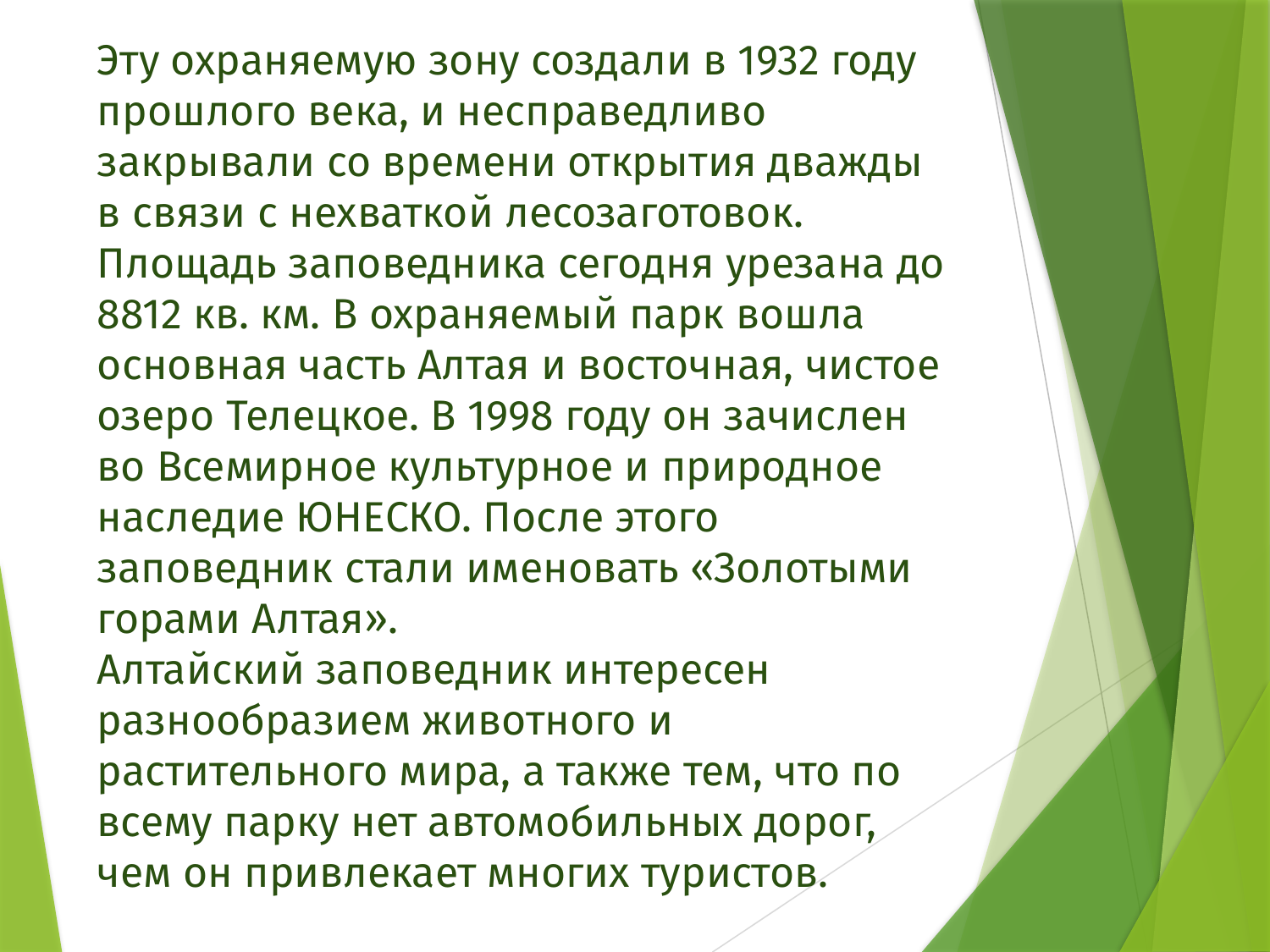

# Эту охраняемую зону создали в 1932 году прошлого века, и несправедливо закрывали со времени открытия дважды в связи с нехваткой лесозаготовок. Площадь заповедника сегодня урезана до 8812 кв. км. В охраняемый парк вошла основная часть Алтая и восточная, чистое озеро Телецкое. В 1998 году он зачислен во Всемирное культурное и природное наследие ЮНЕСКО. После этого заповедник стали именовать «Золотыми горами Алтая». Алтайский заповедник интересен разнообразием животного и растительного мира, а также тем, что по всему парку нет автомобильных дорог, чем он привлекает многих туристов.